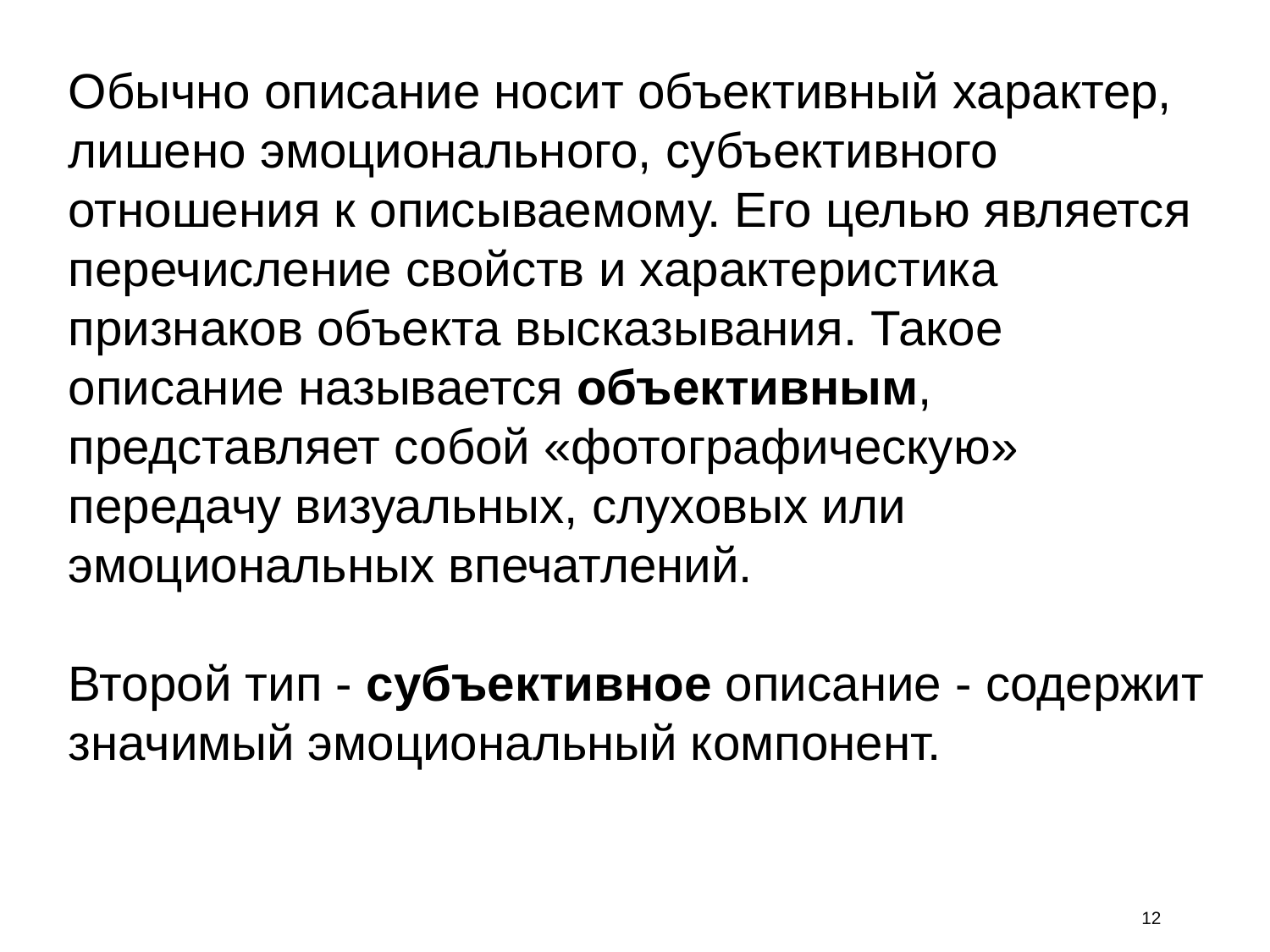

Обычно описание носит объективный характер, лишено эмоционального, субъективного отношения к описываемому. Его целью является перечисление свойств и характеристика признаков объекта высказывания. Такое описание называется объективным, представляет собой «фотографическую» передачу визуальных, слуховых или эмоциональных впечатлений.

Второй тип - субъективное описание - содержит значимый эмоциональный компонент.
12